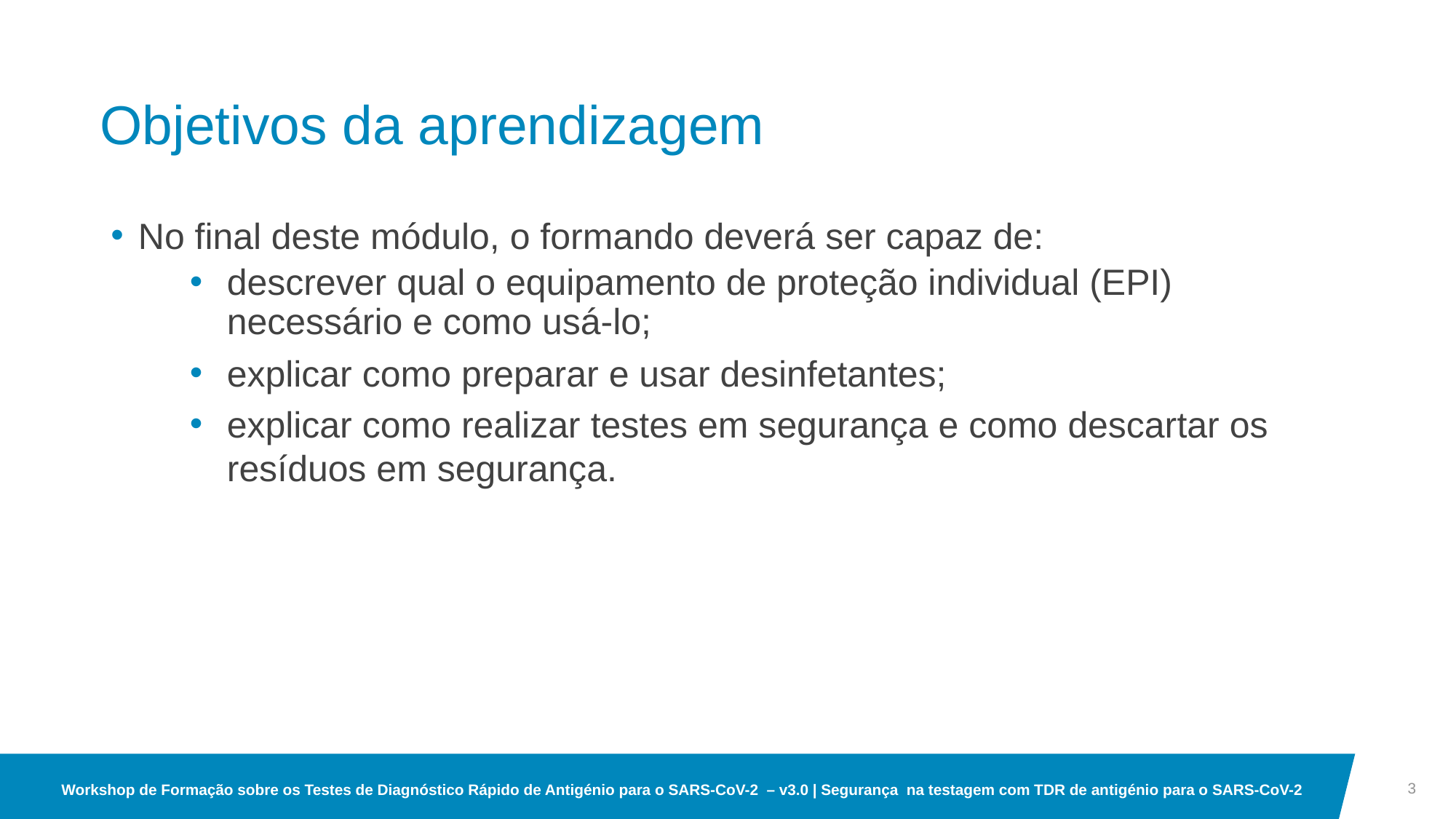

# Objetivos da aprendizagem
No final deste módulo, o formando deverá ser capaz de:
descrever qual o equipamento de proteção individual (EPI) necessário e como usá-lo;
explicar como preparar e usar desinfetantes;
explicar como realizar testes em segurança e como descartar os resíduos em segurança.

3
Workshop de Formação sobre os Testes de Diagnóstico Rápido de Antigénio para o SARS-CoV-2  – v3.0 | Segurança  na testagem com TDR de antigénio para o SARS-CoV-2